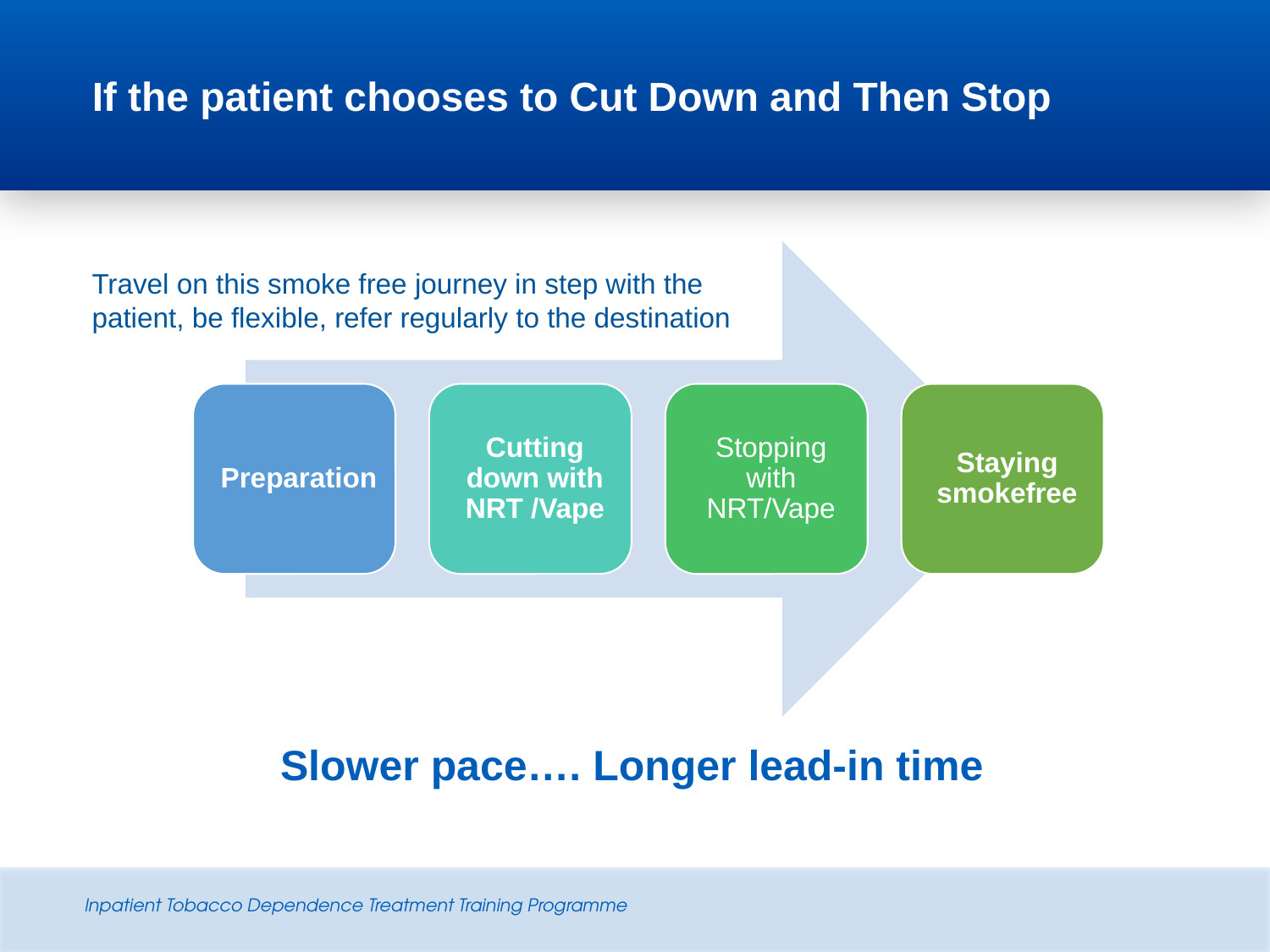

If the patient chooses to Cut Down and Then Stop
Preparation
Cutting down with NRT /Vape
Stopping with NRT/Vape
Staying smokefree
Travel on this smoke free journey in step with the patient, be flexible, refer regularly to the destination
Slower pace…. Longer lead-in time
Inpatient Tobacco Dependence Treatment Training Programme